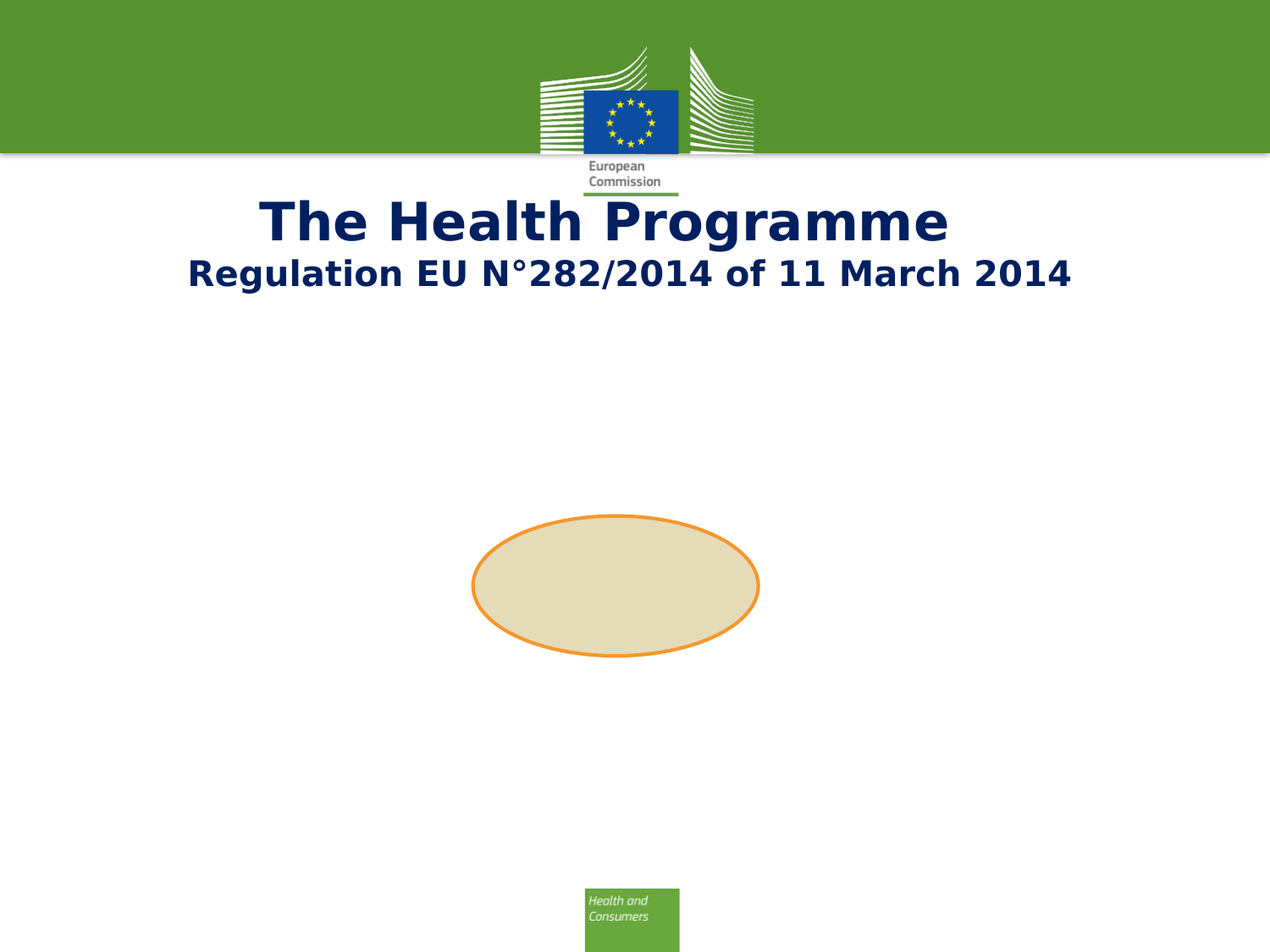

# The Health Programme Regulation EU N°282/2014 of 11 March 2014